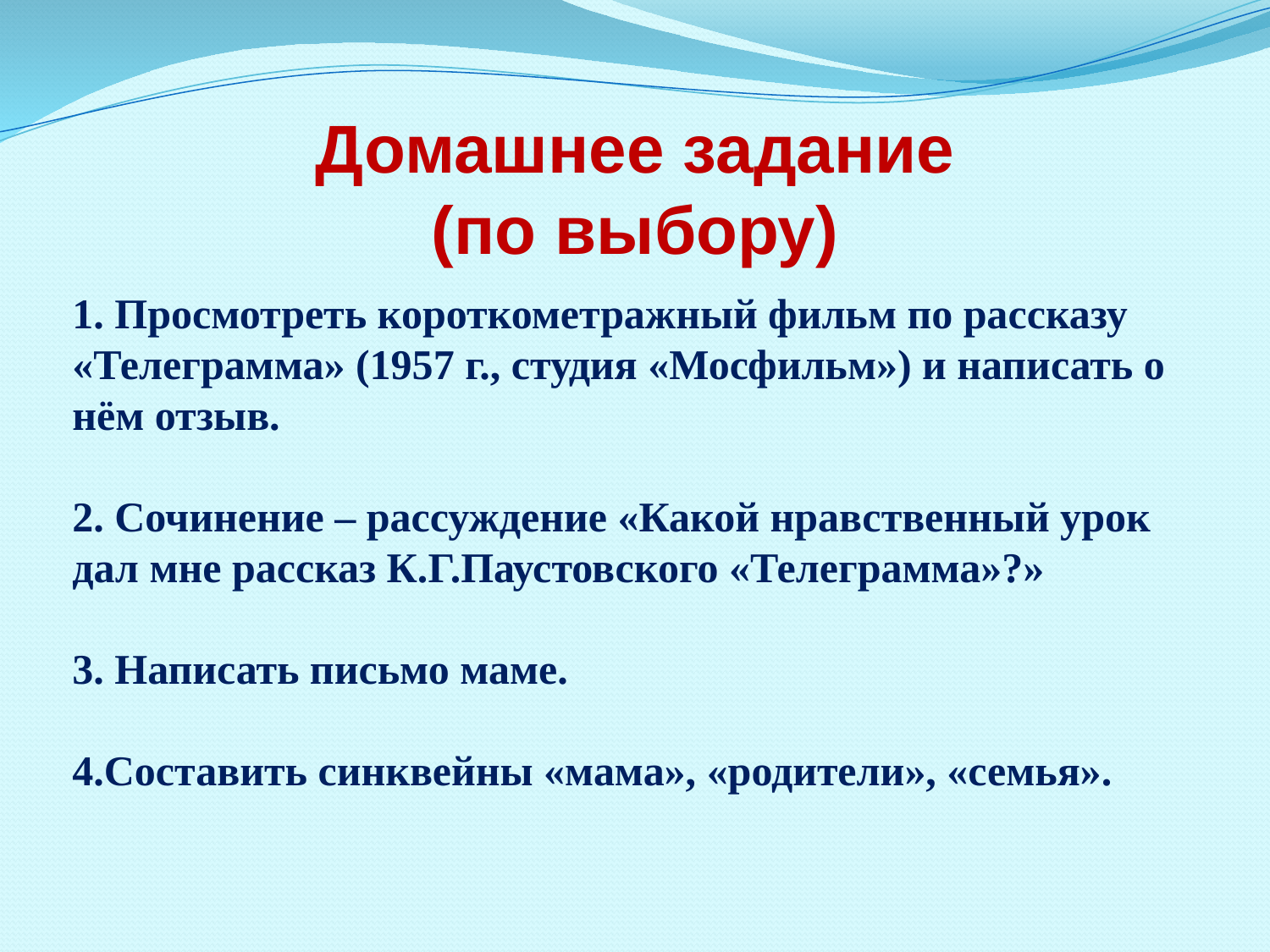

# Домашнее задание (по выбору)
1. Просмотреть короткометражный фильм по рассказу «Телеграмма» (1957 г., студия «Мосфильм») и написать о нём отзыв.

2. Сочинение – рассуждение «Какой нравственный урок дал мне рассказ К.Г.Паустовского «Телеграмма»?»

3. Написать письмо маме.

4.Составить синквейны «мама», «родители», «семья».